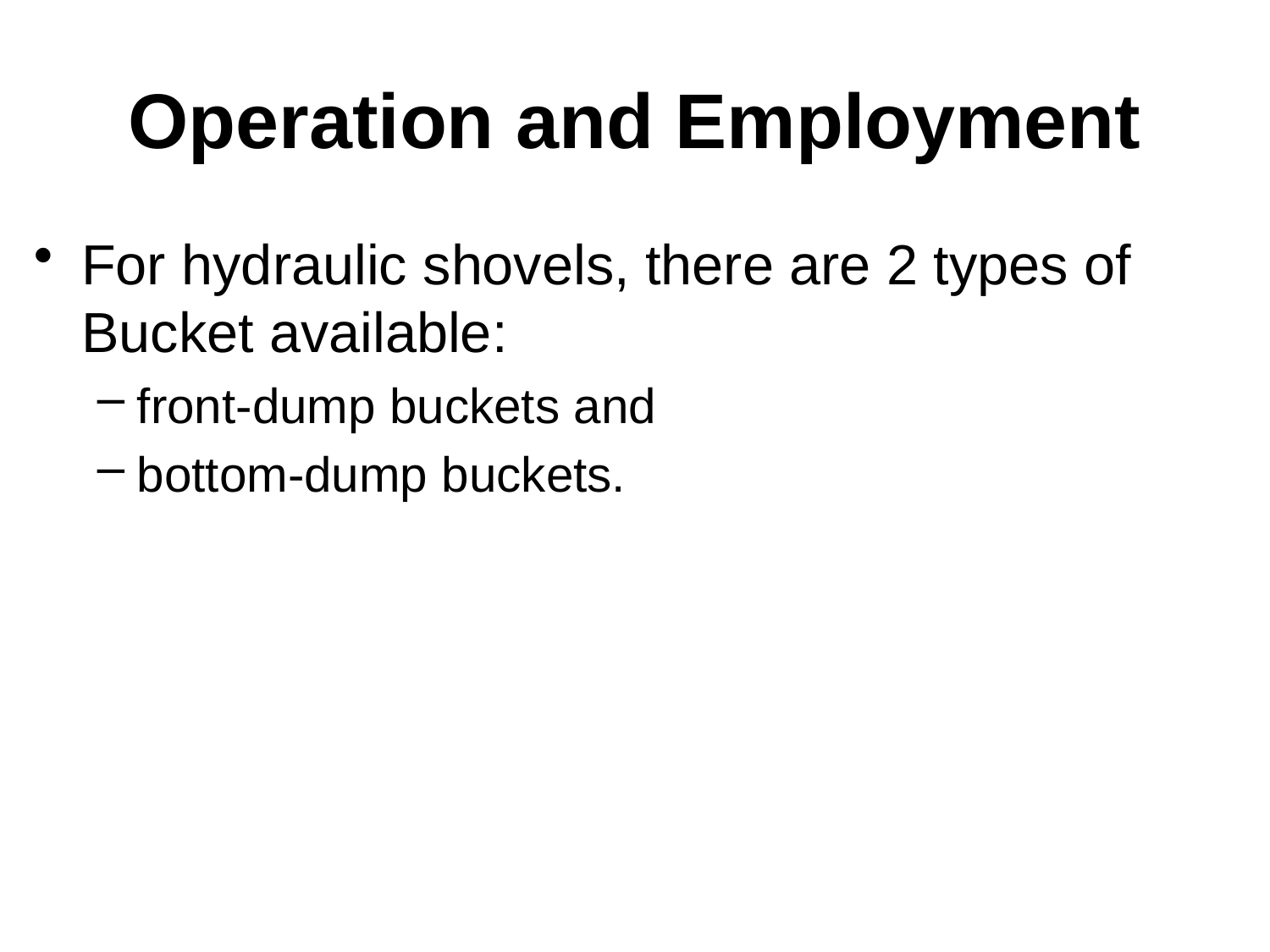

# Operation and Employment
For hydraulic shovels, there are 2 types of Bucket available:
front-dump buckets and
bottom-dump buckets.